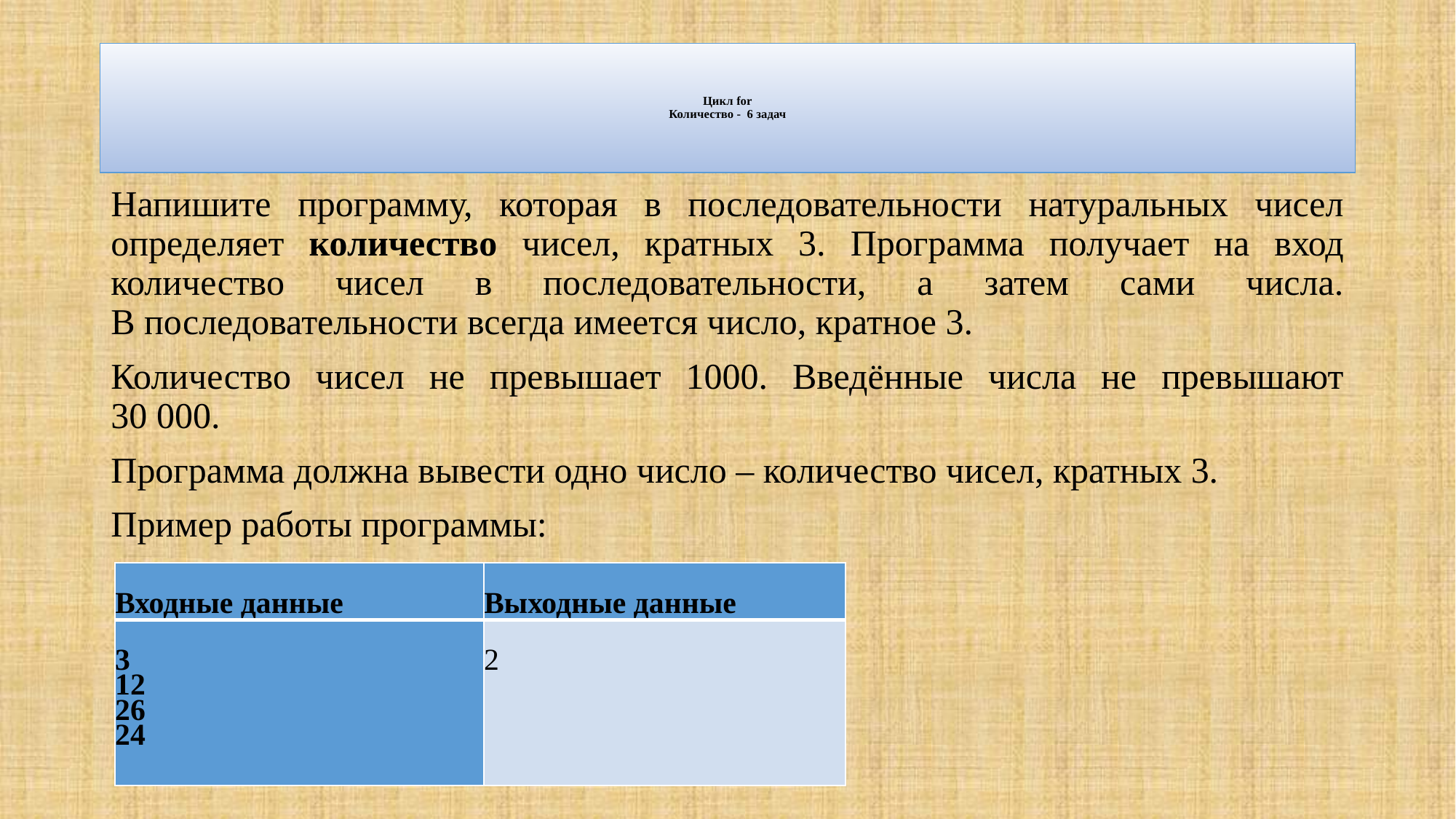

# Цикл for Количество -  6 задач
Напишите программу, которая в последовательности натуральных чисел определяет количество чисел, кратных 3. Программа получает на вход количество чисел в последовательности, а затем сами числа.
В последовательности всегда имеется число, кратное 3.
Количество чисел не превышает 1000. Введённые числа не превышают
30 000.
Программа должна вывести одно число – количество чисел, кратных 3.
Пример работы программы:

| Входные данные | Выходные данные |
| --- | --- |
| 3 12 26 24 | 2 |